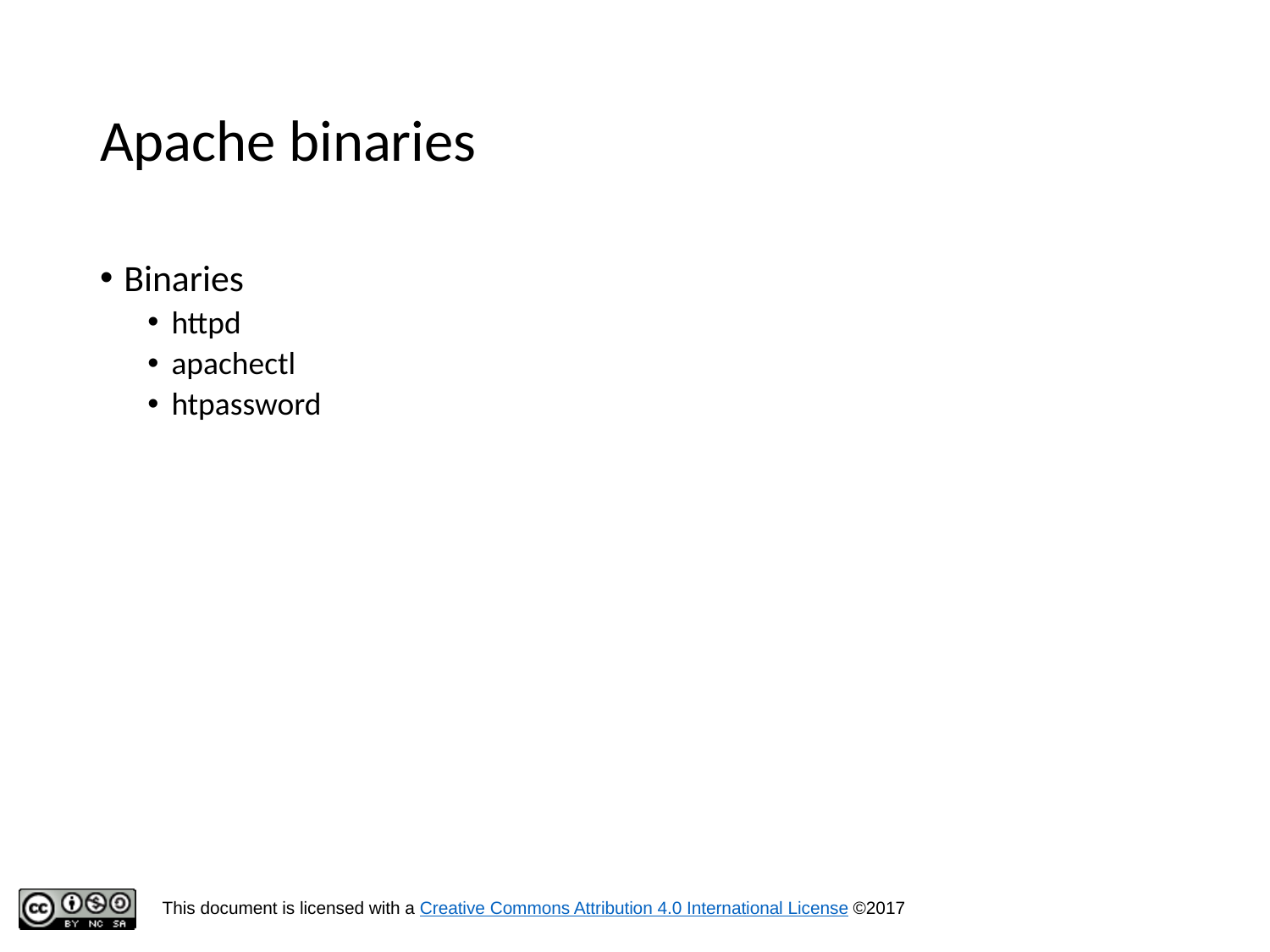

# Apache binaries
Binaries
httpd
apachectl
htpassword